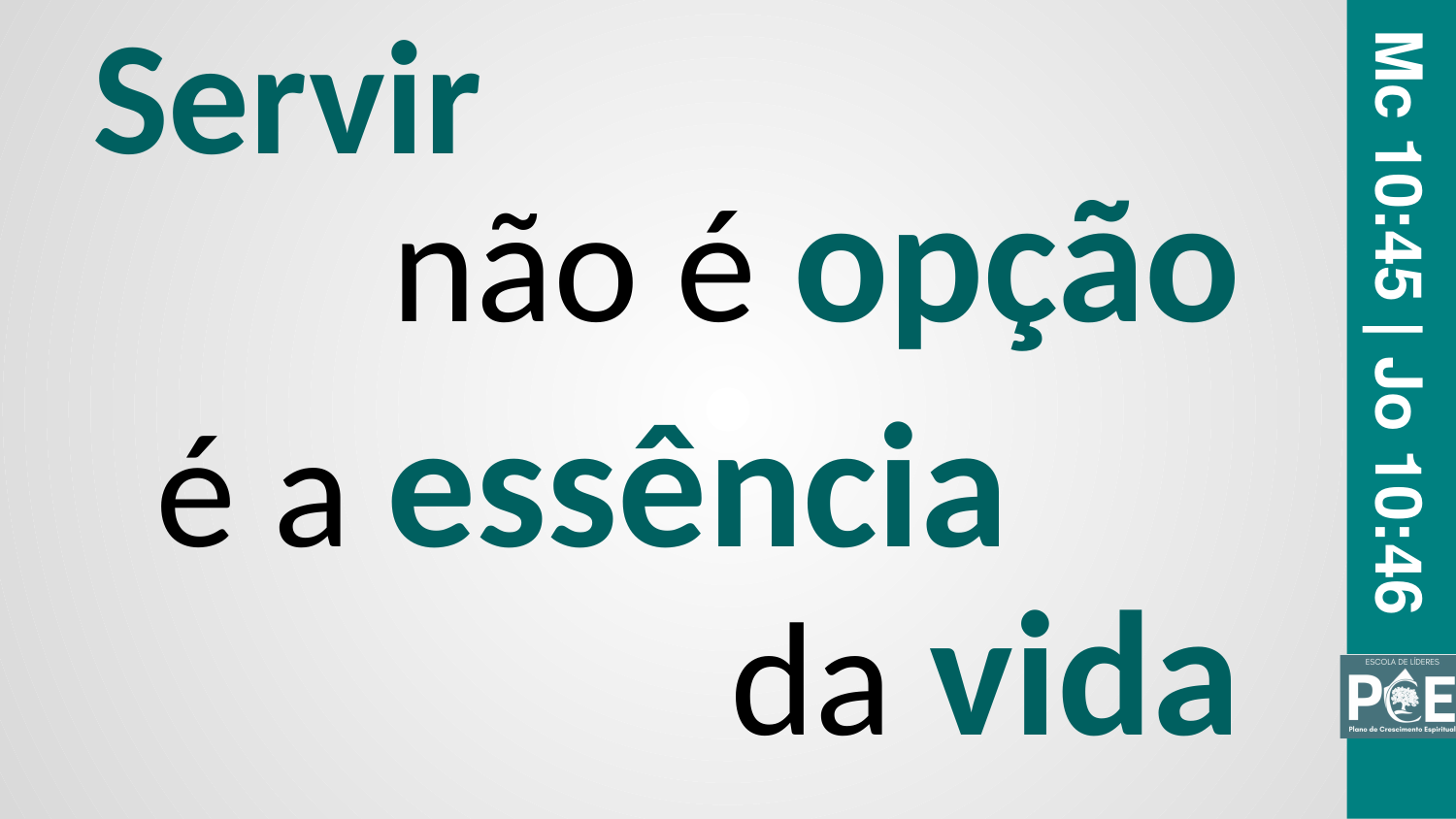

Servir
não é opção
Mc 10:45 | Jo 10:46
é a essência
da vida